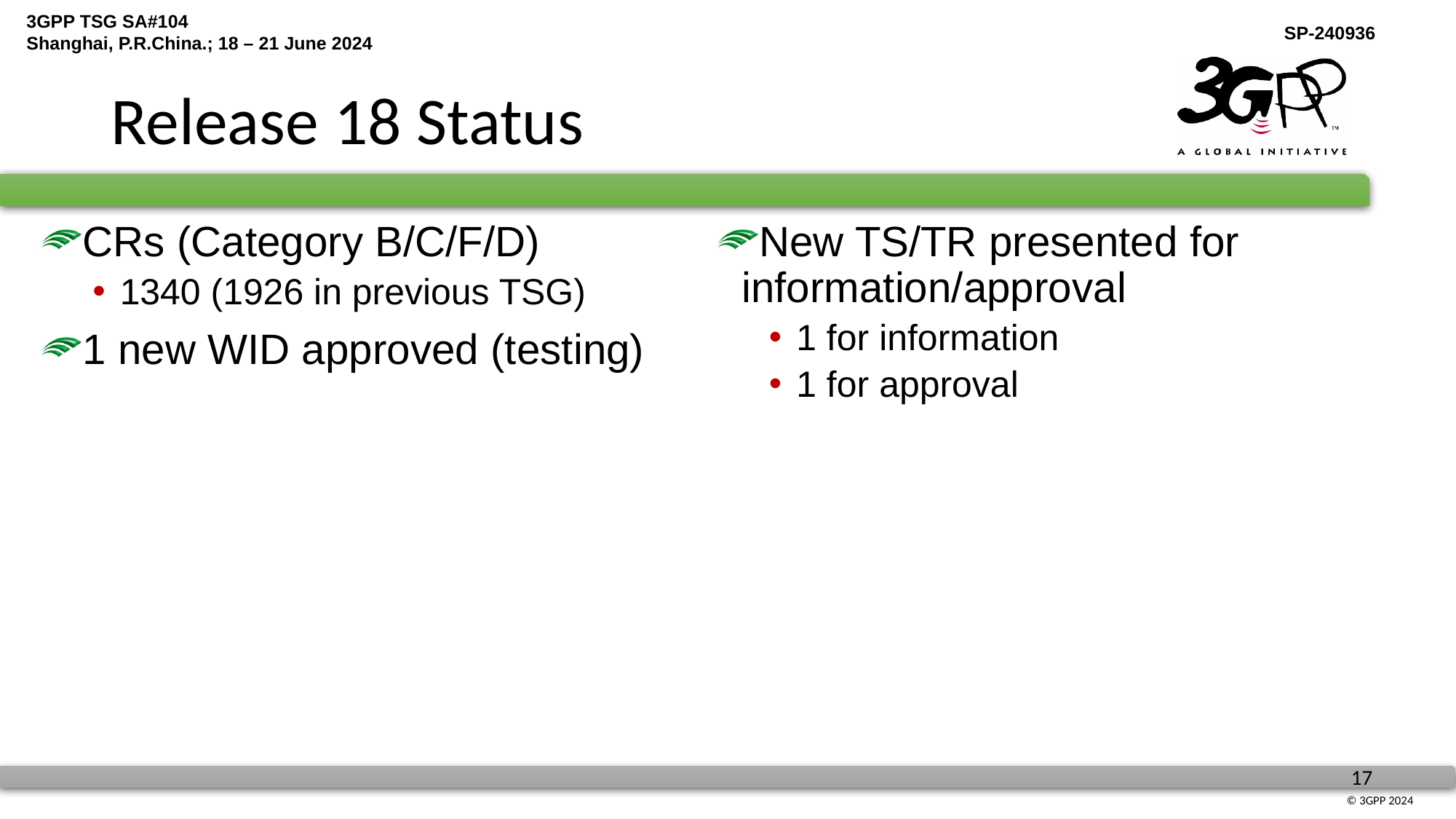

# Release 18 Status
New TS/TR presented for information/approval
1 for information
1 for approval

CRs (Category B/C/F/D)
1340 (1926 in previous TSG)
1 new WID approved (testing)